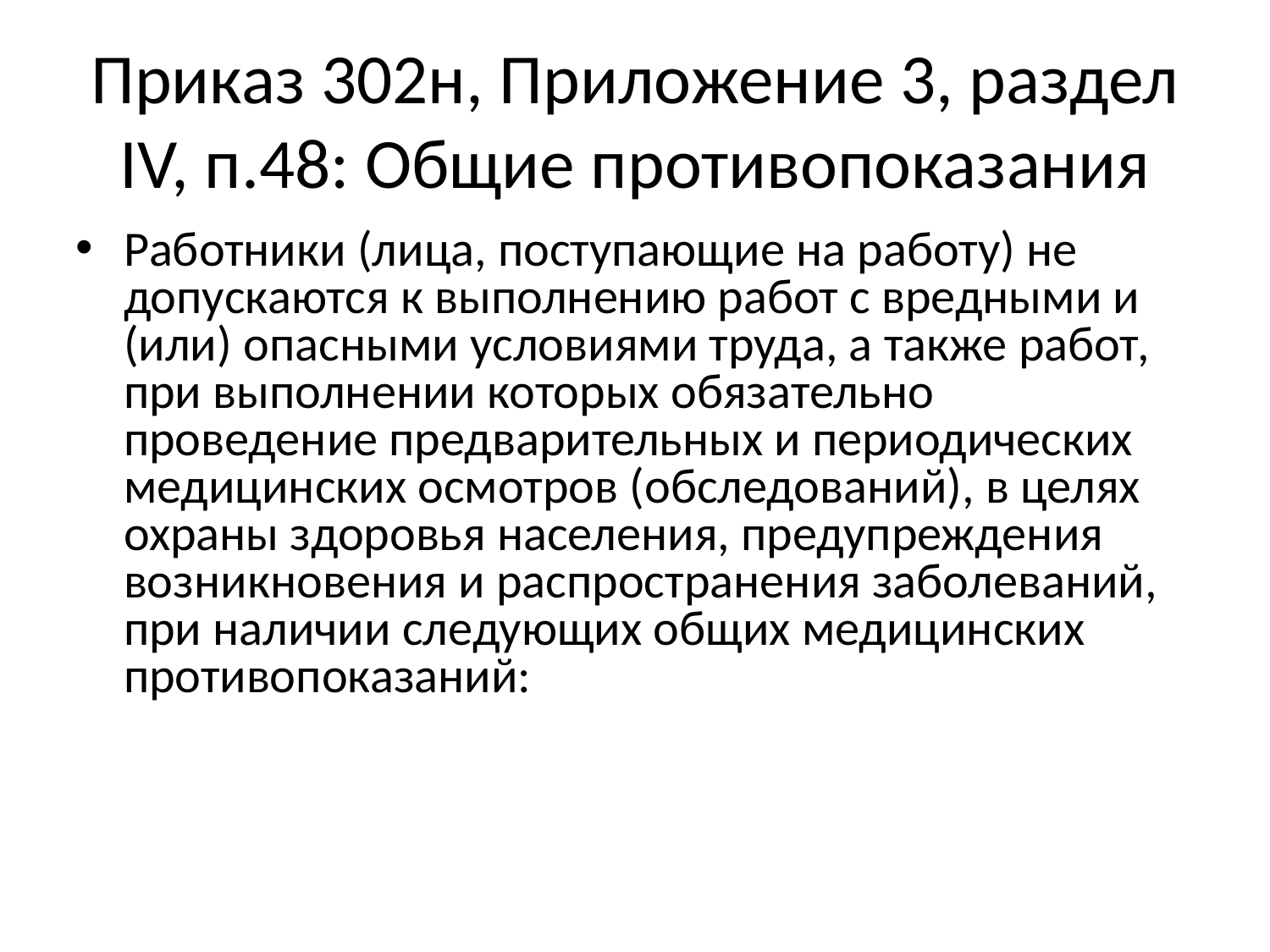

Приказ 302н, Приложение 3, раздел IV, п.48: Общие противопоказания
Работники (лица, поступающие на работу) не допускаются к выполнению работ с вредными и (или) опасными условиями труда, а также работ, при выполнении которых обязательно  проведение предварительных и периодических медицинских осмотров (обследований), в целях охраны здоровья населения, предупреждения возникновения и распространения заболеваний, при наличии следующих общих медицинских противопоказаний: